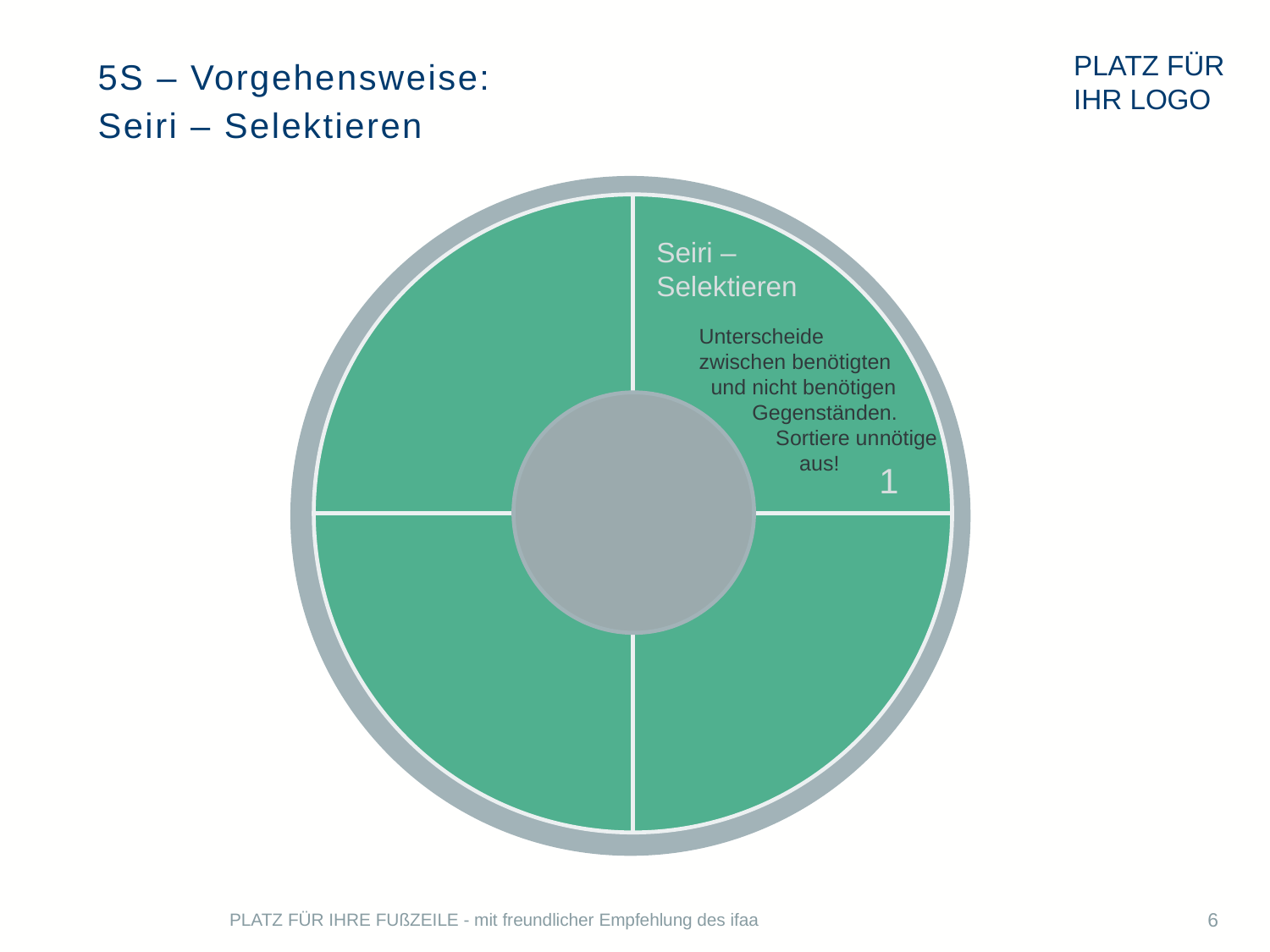

# 5S – Vorgehensweise: Seiri – Selektieren

Seiri –
Selektieren
Unterscheide
zwischen benötigten
  und nicht benötigen
         Gegenständen.
             Sortiere unnötige
                 aus!
1

PLATZ FÜR IHRE FUßZEILE - mit freundlicher Empfehlung des ifaa
6